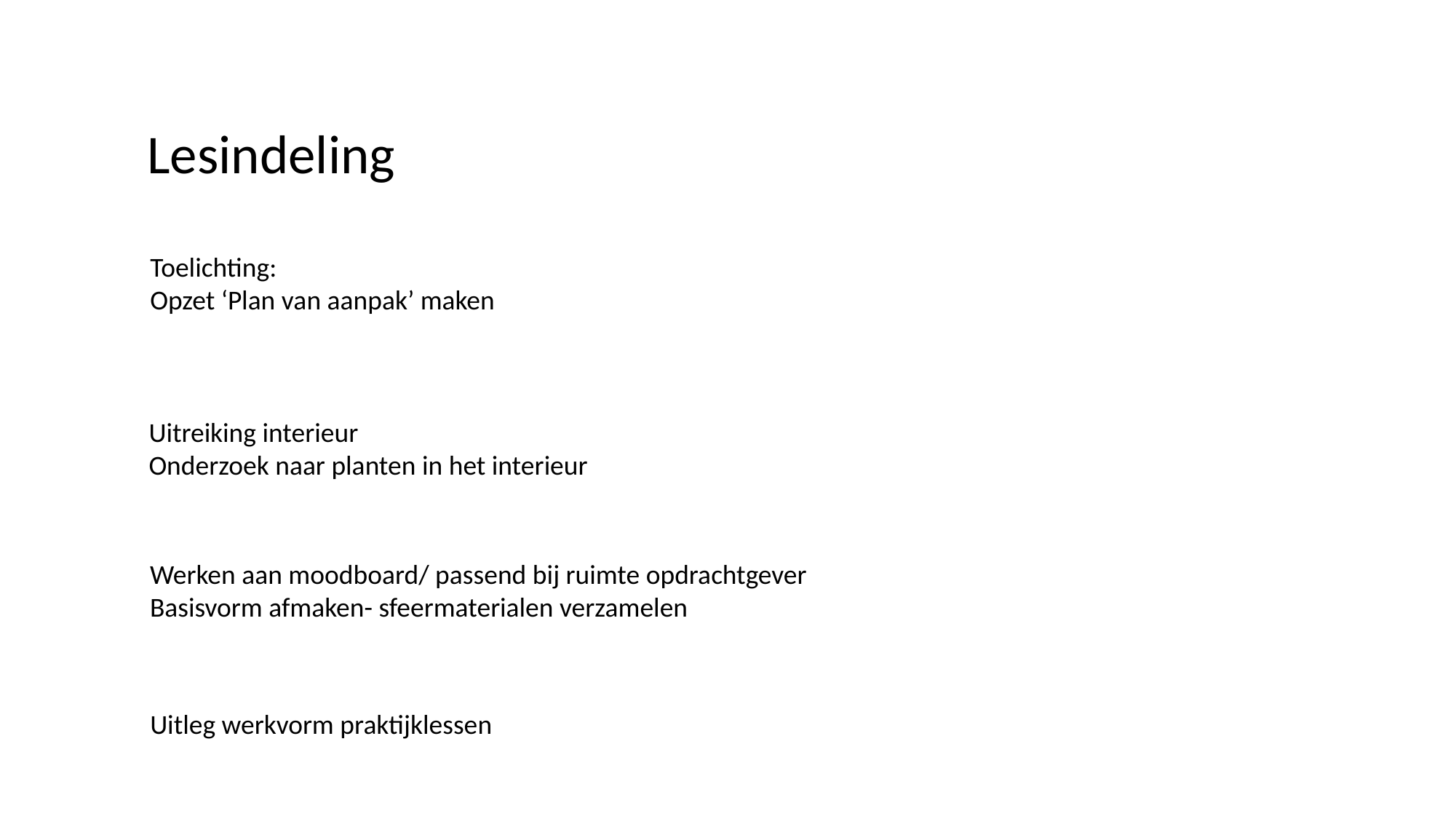

Lesindeling
Toelichting:
Opzet ‘Plan van aanpak’ maken
Uitreiking interieur
Onderzoek naar planten in het interieur
Werken aan moodboard/ passend bij ruimte opdrachtgever
Basisvorm afmaken- sfeermaterialen verzamelen
Uitleg werkvorm praktijklessen